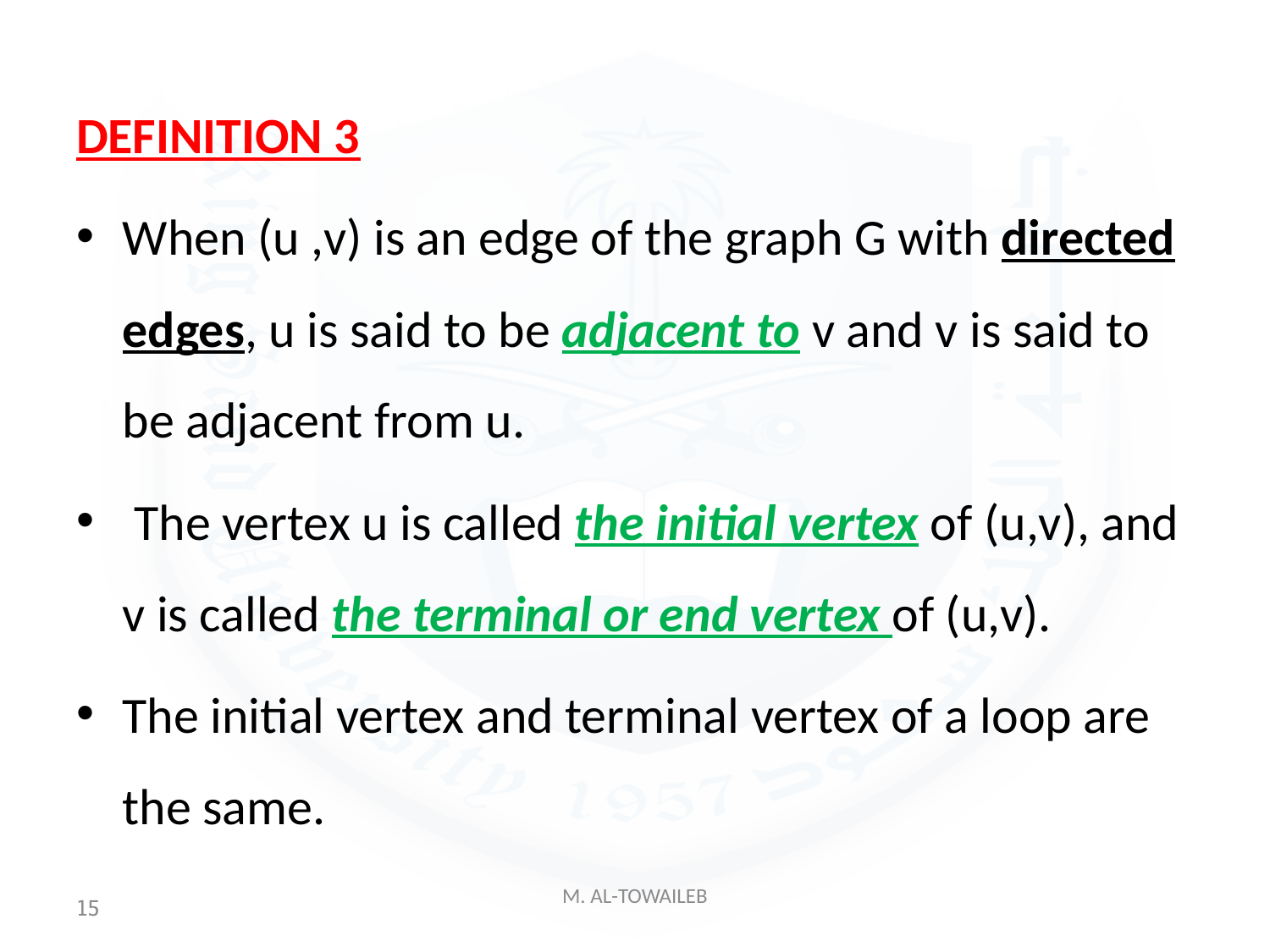

DEFINITION 3
When (u ,v) is an edge of the graph G with directed edges, u is said to be adjacent to v and v is said to be adjacent from u.
 The vertex u is called the initial vertex of (u,v), and v is called the terminal or end vertex of (u,v).
The initial vertex and terminal vertex of a loop are the same.
15
M. AL-TOWAILEB